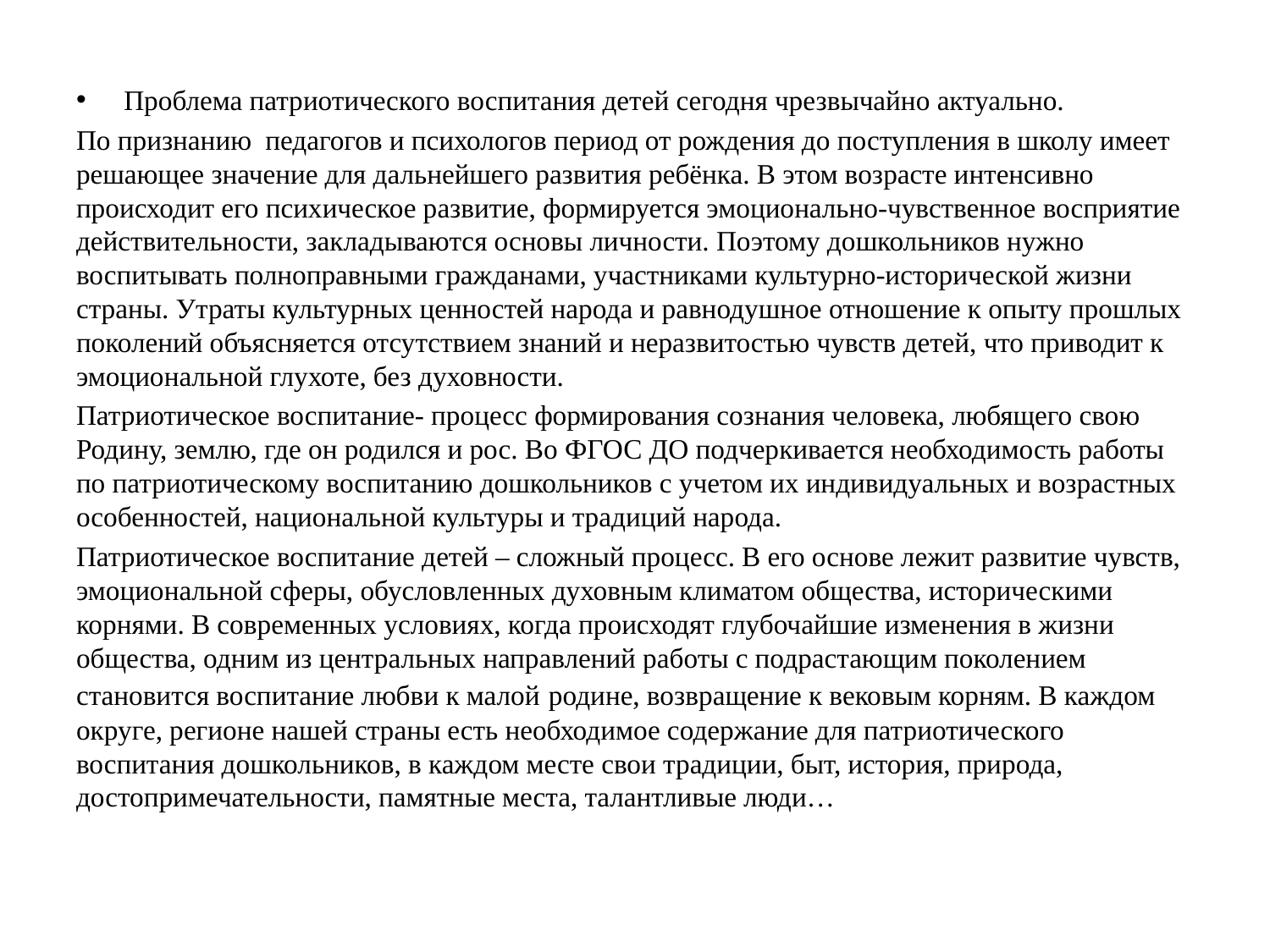

Проблема патриотического воспитания детей сегодня чрезвычайно актуально.
По признанию  педагогов и психологов период от рождения до поступления в школу имеет решающее значение для дальнейшего развития ребёнка. В этом возрасте интенсивно происходит его психическое развитие, формируется эмоционально-чувственное восприятие действительности, закладываются основы личности. Поэтому дошкольников нужно воспитывать полноправными гражданами, участниками культурно-исторической жизни страны. Утраты культурных ценностей народа и равнодушное отношение к опыту прошлых поколений объясняется отсутствием знаний и неразвитостью чувств детей, что приводит к эмоциональной глухоте, без духовности.
Патриотическое воспитание- процесс формирования сознания человека, любящего свою Родину, землю, где он родился и рос. Во ФГОС ДО подчеркивается необходимость работы по патриотическому воспитанию дошкольников с учетом их индивидуальных и возрастных особенностей, национальной культуры и традиций народа.
Патриотическое воспитание детей – сложный процесс. В его основе лежит развитие чувств, эмоциональной сферы, обусловленных духовным климатом общества, историческими корнями. В современных условиях, когда происходят глубочайшие изменения в жизни общества, одним из центральных направлений работы с подрастающим поколением становится воспитание любви к малой родине, возвращение к вековым корням. В каждом округе, регионе нашей страны есть необходимое содержание для патриотического воспитания дошкольников, в каждом месте свои традиции, быт, история, природа, достопримечательности, памятные места, талантливые люди…